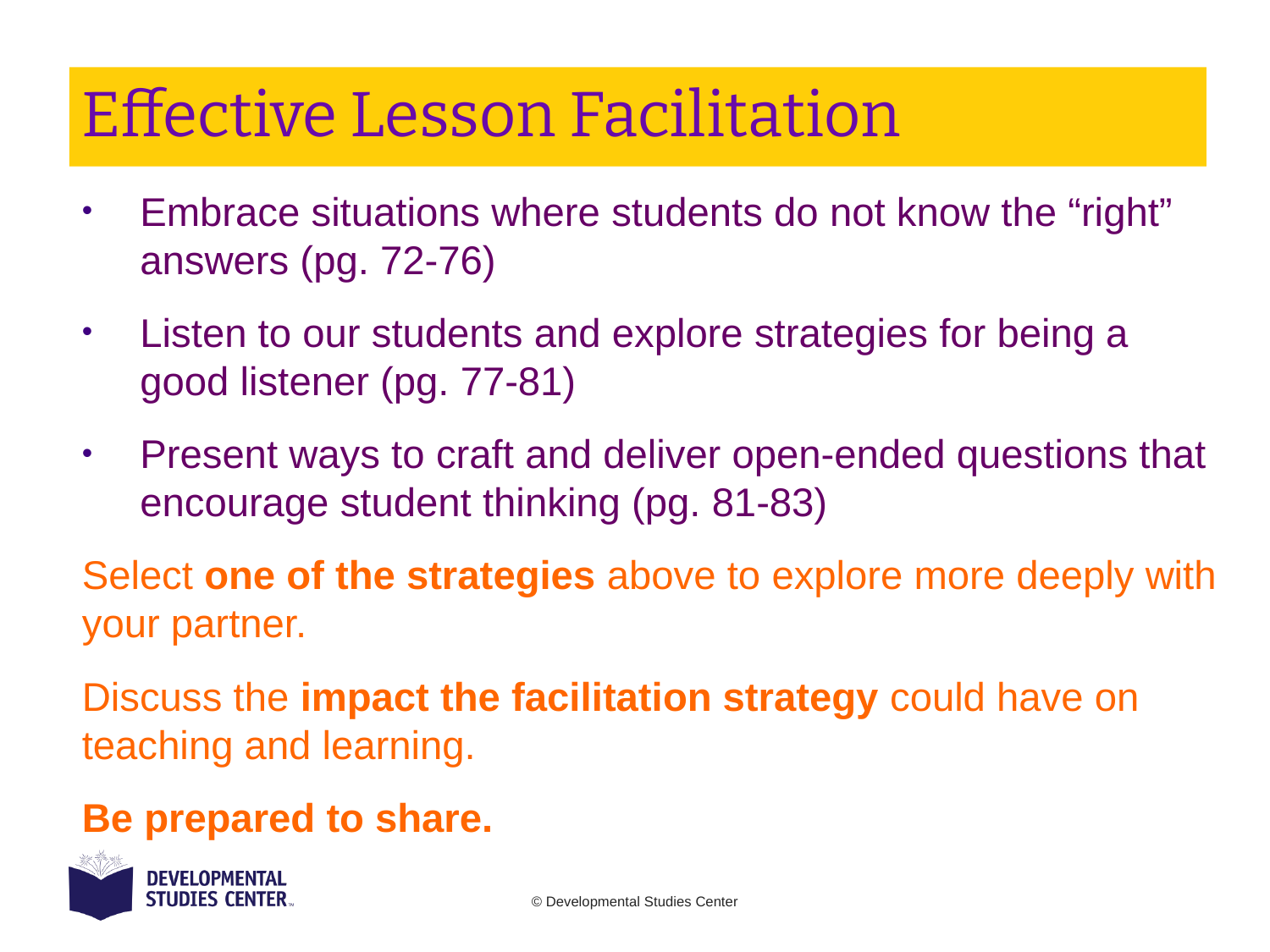

# Effective Lesson Facilitation
Embrace situations where students do not know the “right” answers (pg. 72-76)
Listen to our students and explore strategies for being a good listener (pg. 77-81)
Present ways to craft and deliver open-ended questions that encourage student thinking (pg. 81-83)
Select one of the strategies above to explore more deeply with your partner.
Discuss the impact the facilitation strategy could have on teaching and learning.
Be prepared to share.